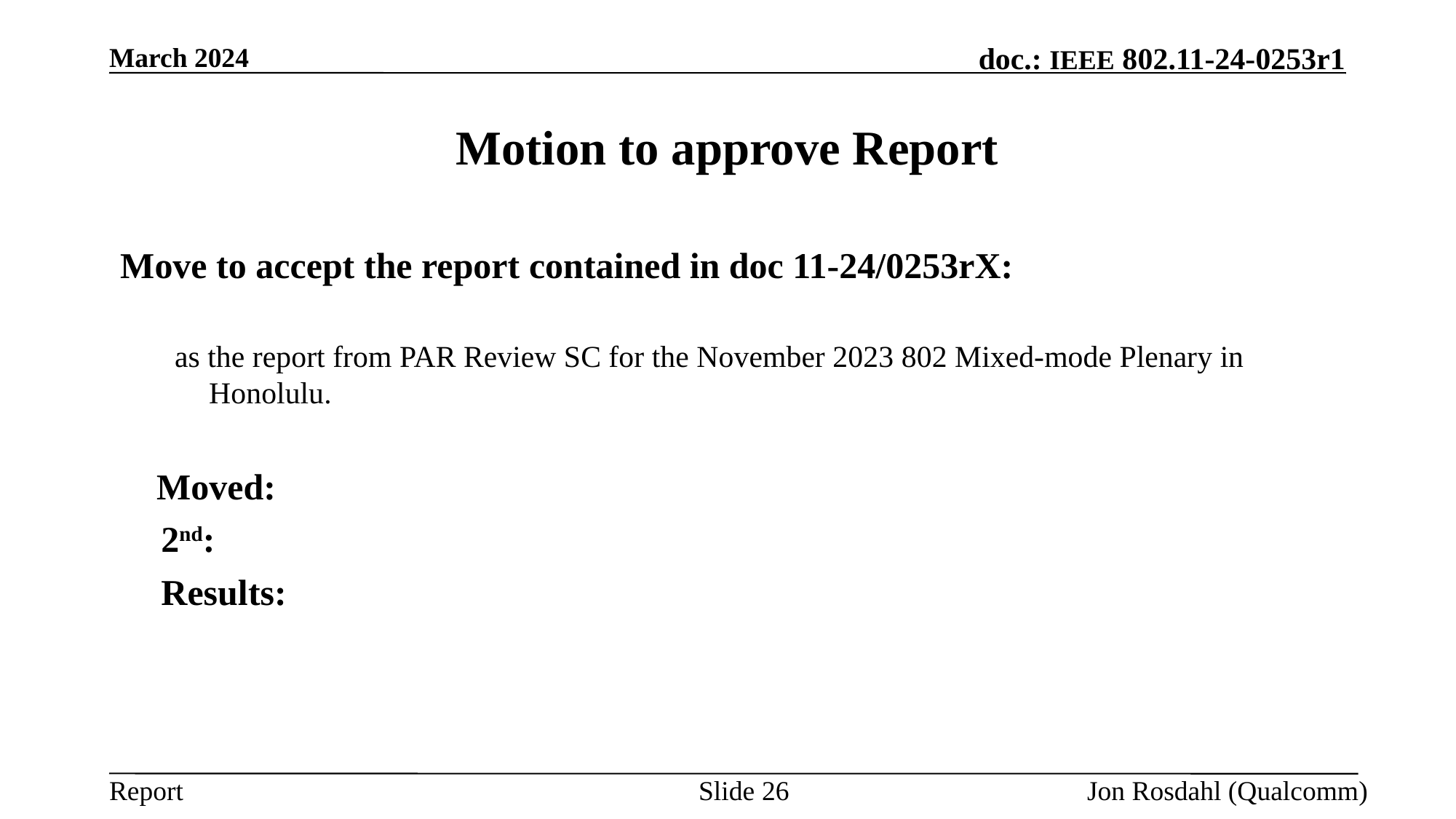

March 2024
# Motion to approve Report
Move to accept the report contained in doc 11-24/0253rX:

as the report from PAR Review SC for the November 2023 802 Mixed-mode Plenary in Honolulu.

    Moved:
	2nd:
	Results:
Slide 26
Jon Rosdahl (Qualcomm)